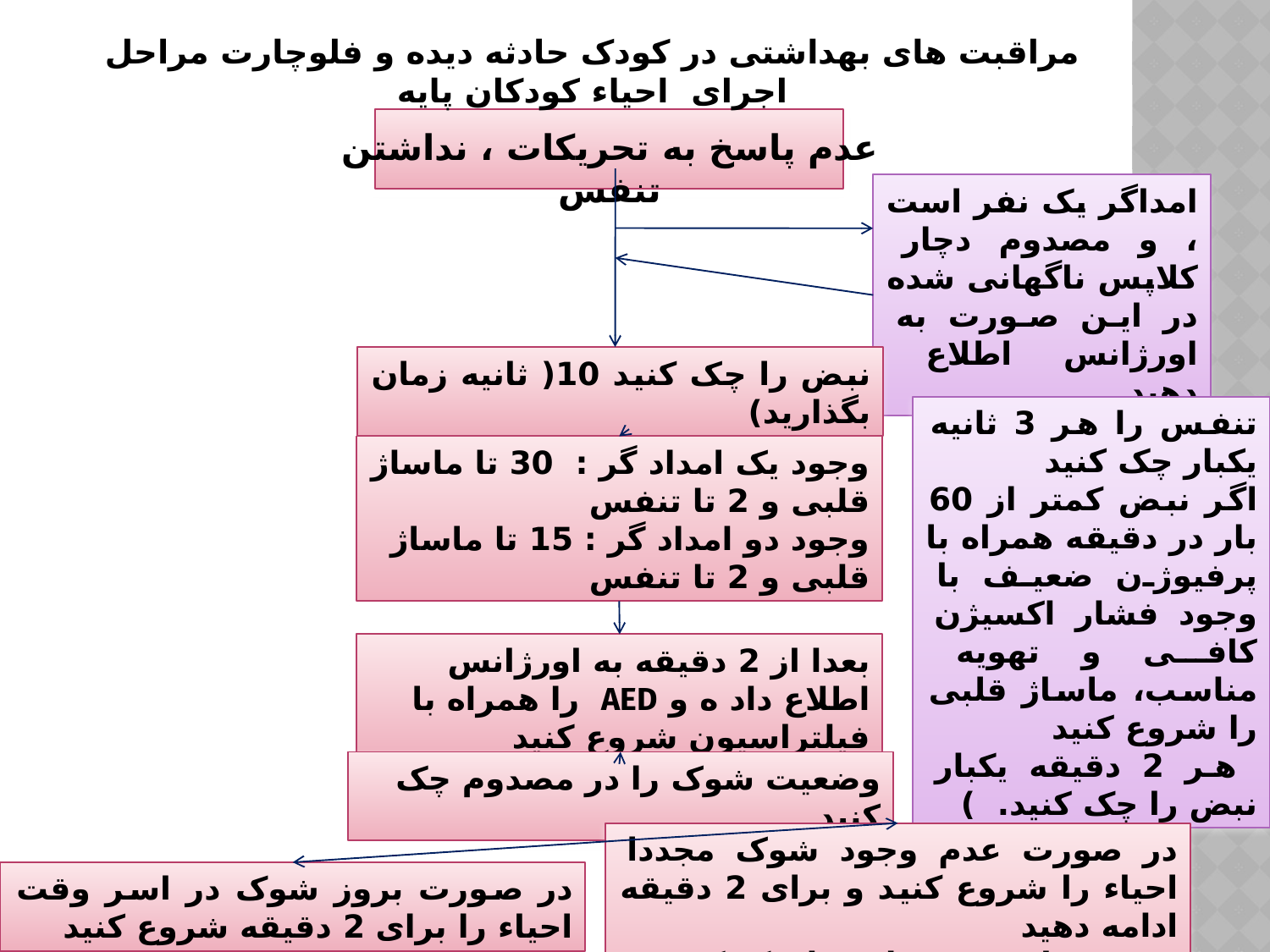

# مراقبت های بهداشتی در کودک حادثه دیده و فلوچارت مراحل اجرای  احیاء کودکان پایه

عدم پاسخ به تحریکات ، نداشتن تنفس
امداگر یک نفر است ، و مصدوم دچار کلاپس ناگهانی شده در این صورت به اورژانس اطلاع دهید
نبض را چک کنید 10( ثانیه زمان بگذارید)
تنفس را هر 3 ثانیه یکبار چک کنید
اگر نبض کمتر از 60 بار در دقیقه همراه با پرفیوژن ضعیف با وجود فشار اکسیژن کافی و تهویه مناسب، ماساژ قلبی را شروع کنید
 هر 2 دقیقه یکبار نبض را چک کنید.  )
وجود یک امداد گر :  30 تا ماساژ قلبی و 2 تا تنفس
وجود دو امداد گر : 15 تا ماساژ قلبی و 2 تا تنفس
بعدا از 2 دقیقه به اورژانس اطلاع داد ه و AED  را همراه با  فیلتراسیون شروع کنید
وضعیت شوک را در مصدوم چک کنید
در صورت عدم وجود شوک مجددا احیاء را شروع کنید و برای 2 دقیقه ادامه دهید
در حین ان ریتم قلب را چک کرده و در صورت
در صورت بروز شوک در اسر وقت احیاء را برای 2 دقیقه شروع کنید